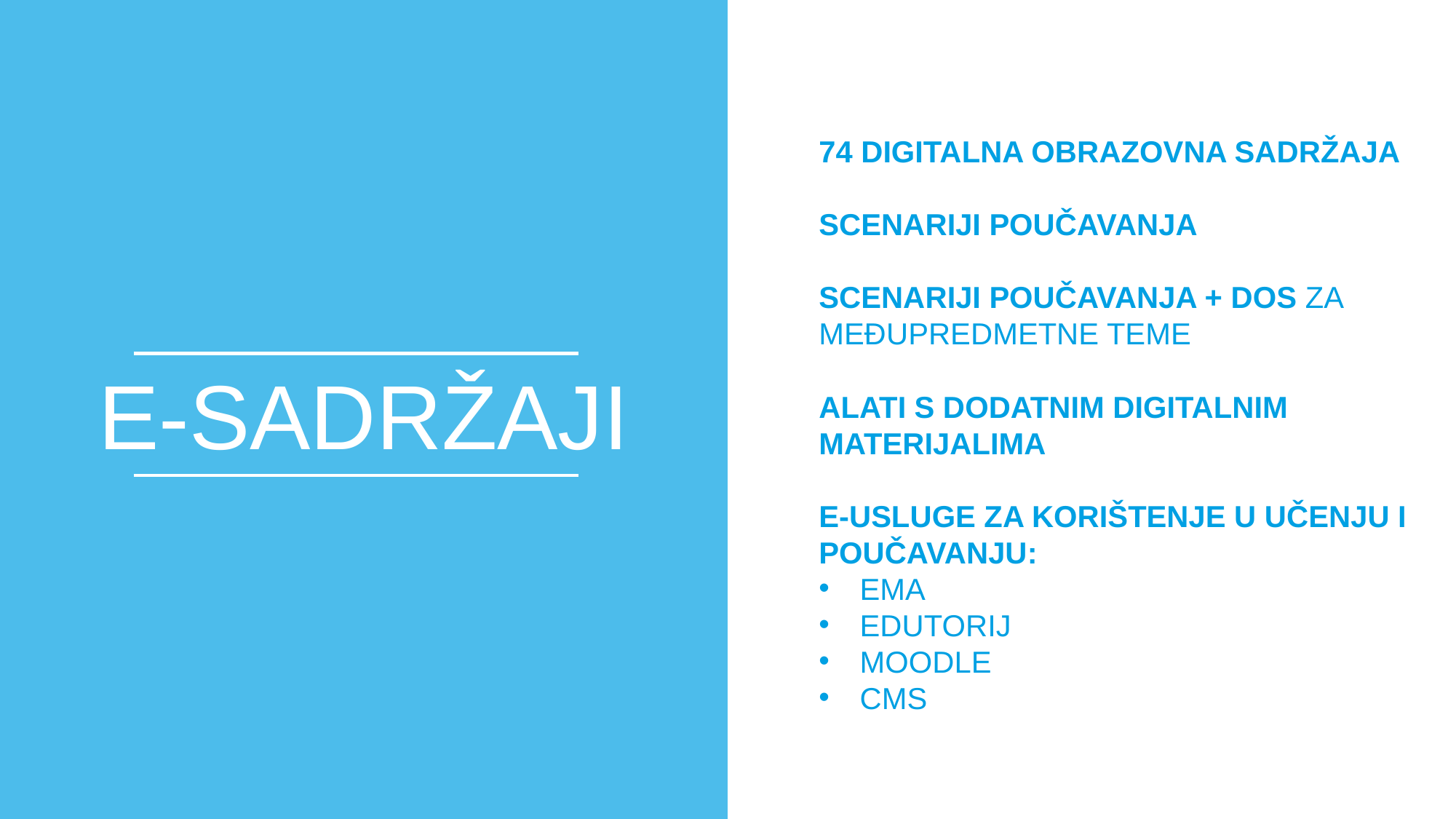

E-SADRŽAJI
74 DIGITALNA OBRAZOVNA SADRŽAJA

SCENARIJI POUČAVANJA

SCENARIJI POUČAVANJA + DOS ZA MEĐUPREDMETNE TEME

ALATI S DODATNIM DIGITALNIM MATERIJALIMA

E-USLUGE ZA KORIŠTENJE U UČENJU I POUČAVANJU:
EMA
EDUTORIJ
MOODLE
CMS